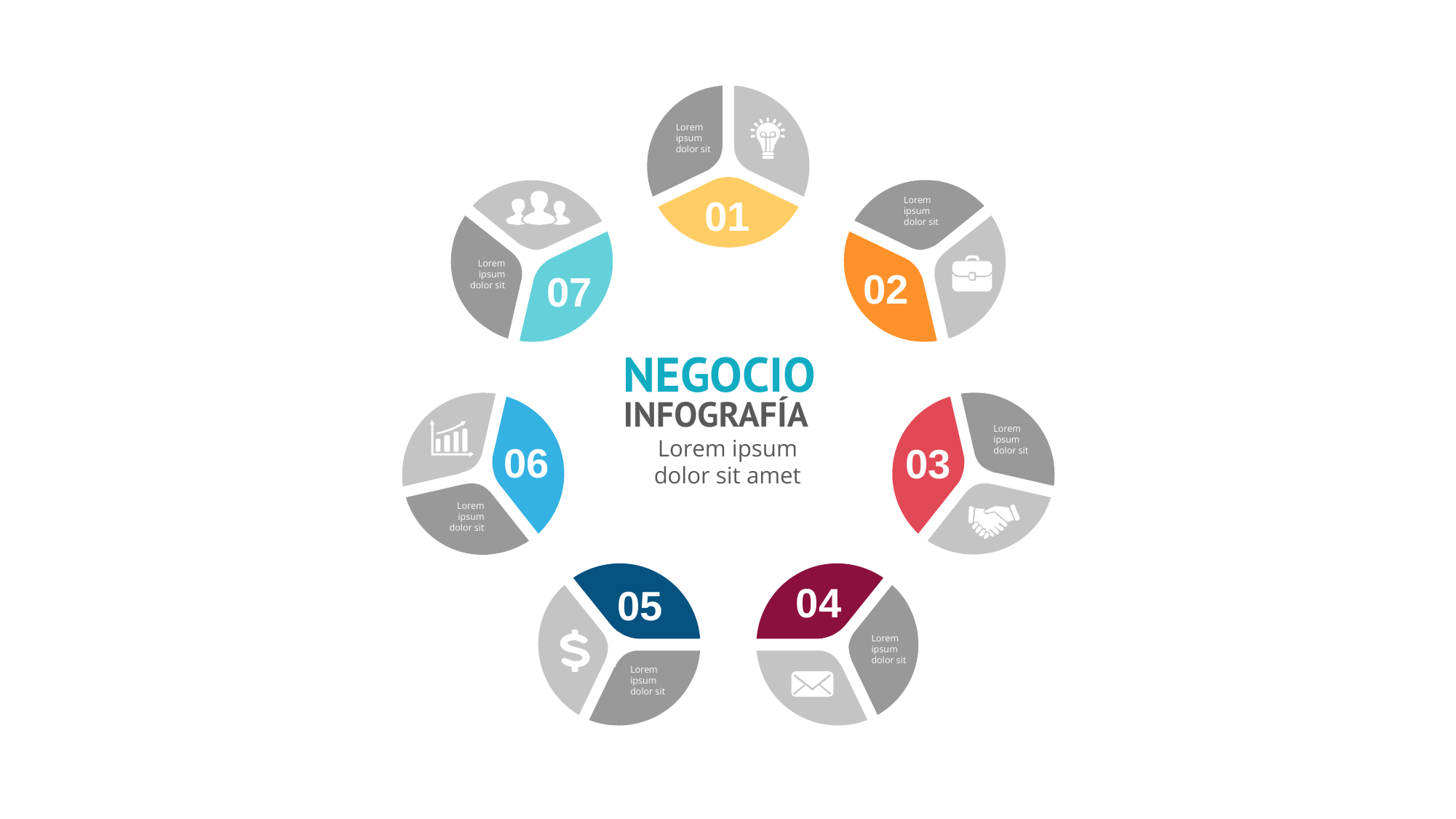

Lorem ipsum dolor sit amet, consectetur

Lorem ipsum dolor sit

Lorem ipsum dolor sit
01

Lorem ipsum dolor sit

02
07
NEGOCIO
INFOGRAFÍA

Lorem ipsum dolor sit

Lorem ipsum dolor sit amet
06
03

Lorem ipsum dolor sit

04
05

Lorem ipsum dolor sit

Lorem ipsum dolor sit